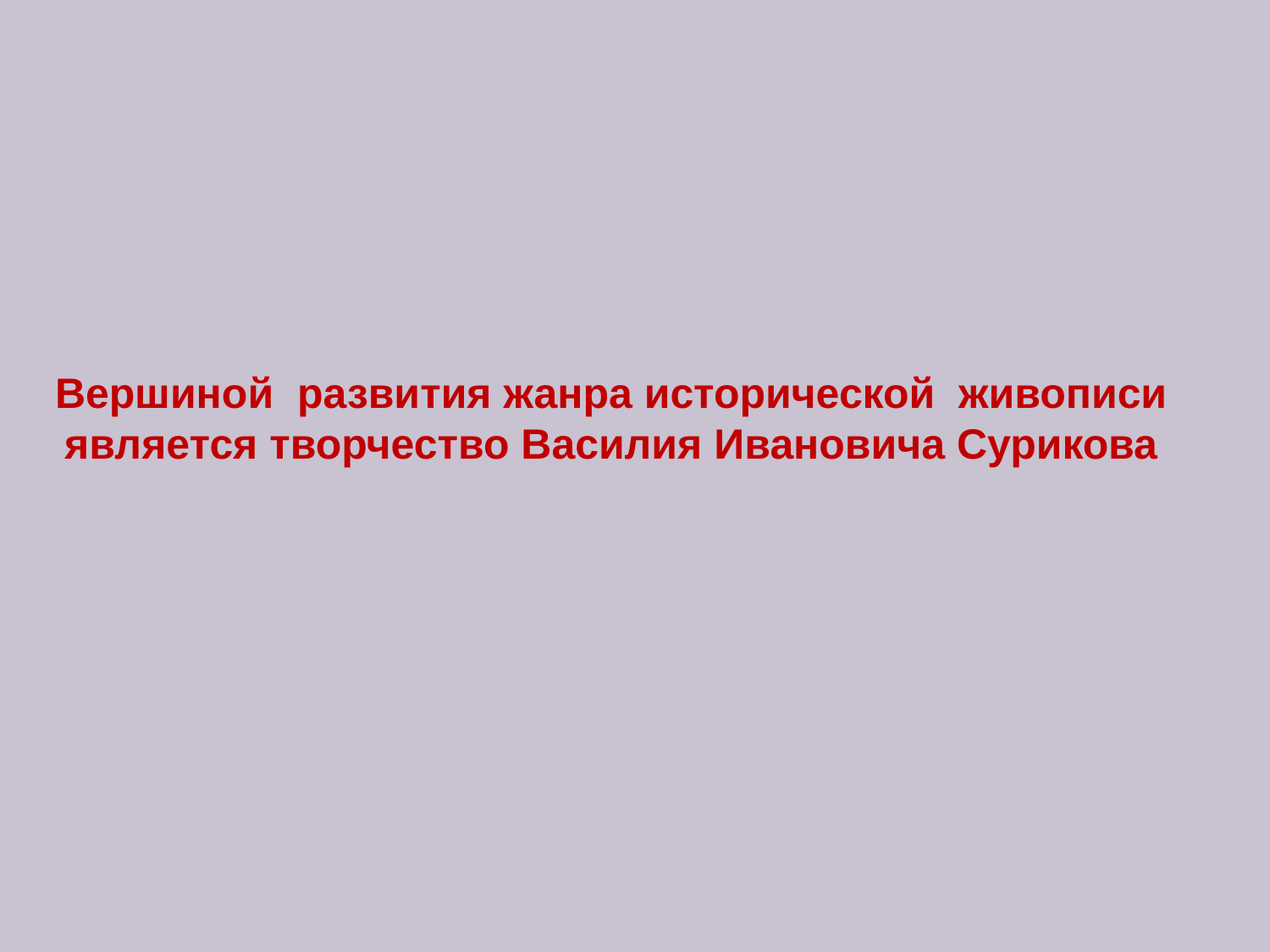

# Вершиной  развития жанра исторической  живописи является творчество Василия Ивановича Сурикова